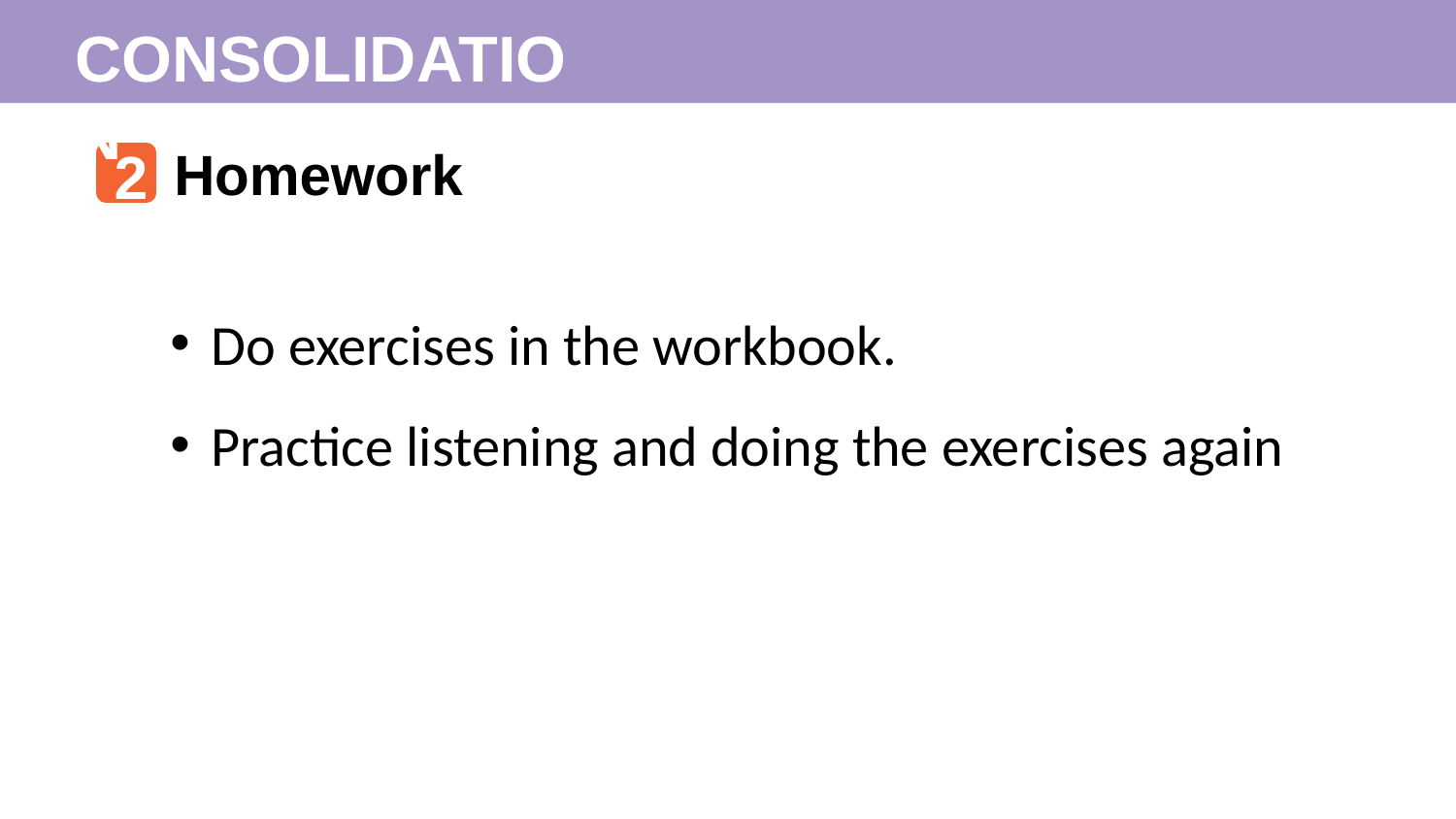

CONSOLIDATION
2
Homework

Do exercises in the workbook.
Practice listening and doing the exercises again